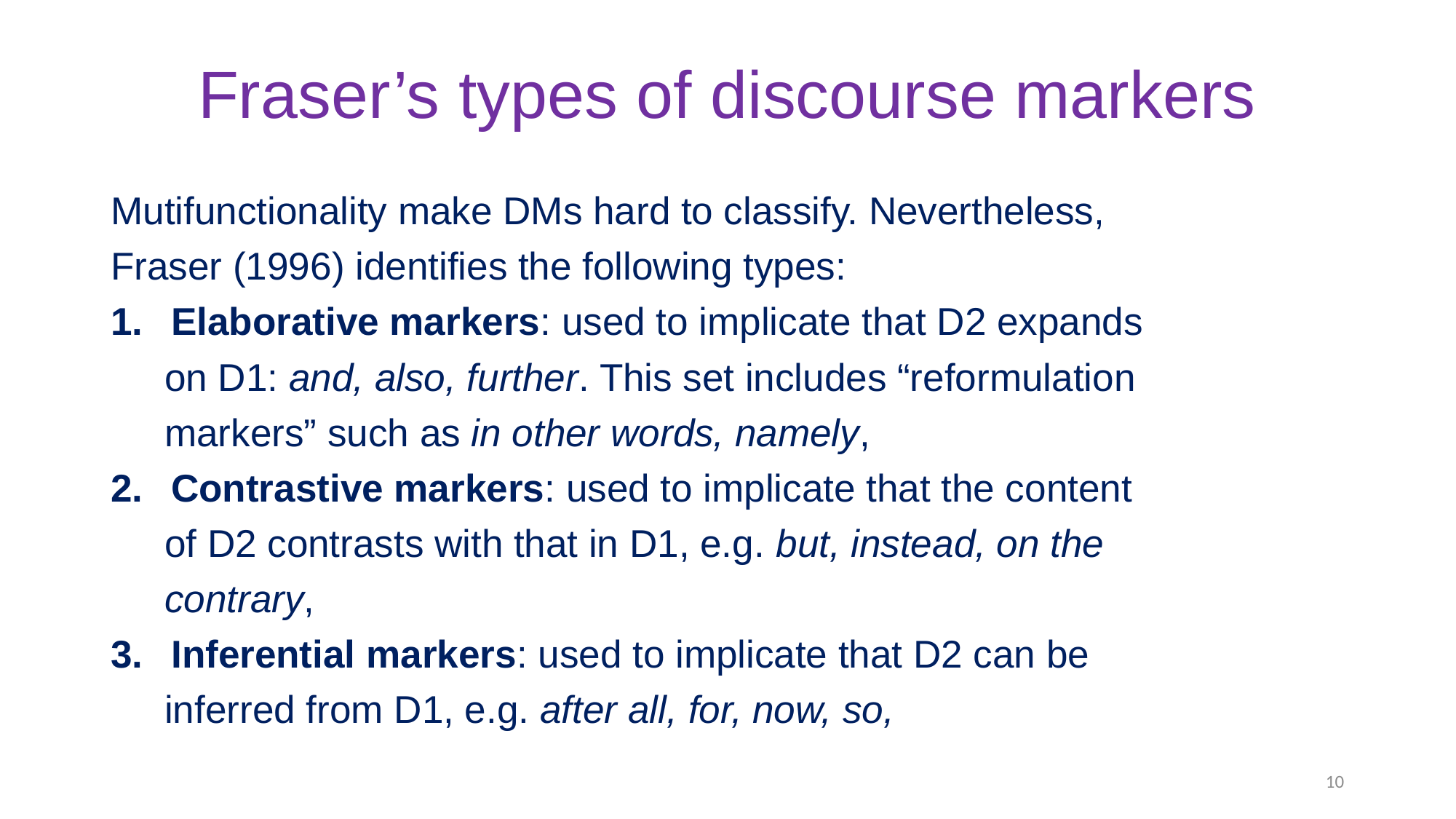

# Fraser’s types of discourse markers
Mutifunctionality make DMs hard to classify. Nevertheless,
Fraser (1996) identifies the following types:
Elaborative markers: used to implicate that D2 expands
     on D1: and, also, further. This set includes “reformulation
     markers” such as in other words, namely,
Contrastive markers: used to implicate that the content
     of D2 contrasts with that in D1, e.g. but, instead, on the
     contrary,
Inferential markers: used to implicate that D2 can be
     inferred from D1, e.g. after all, for, now, so,

10